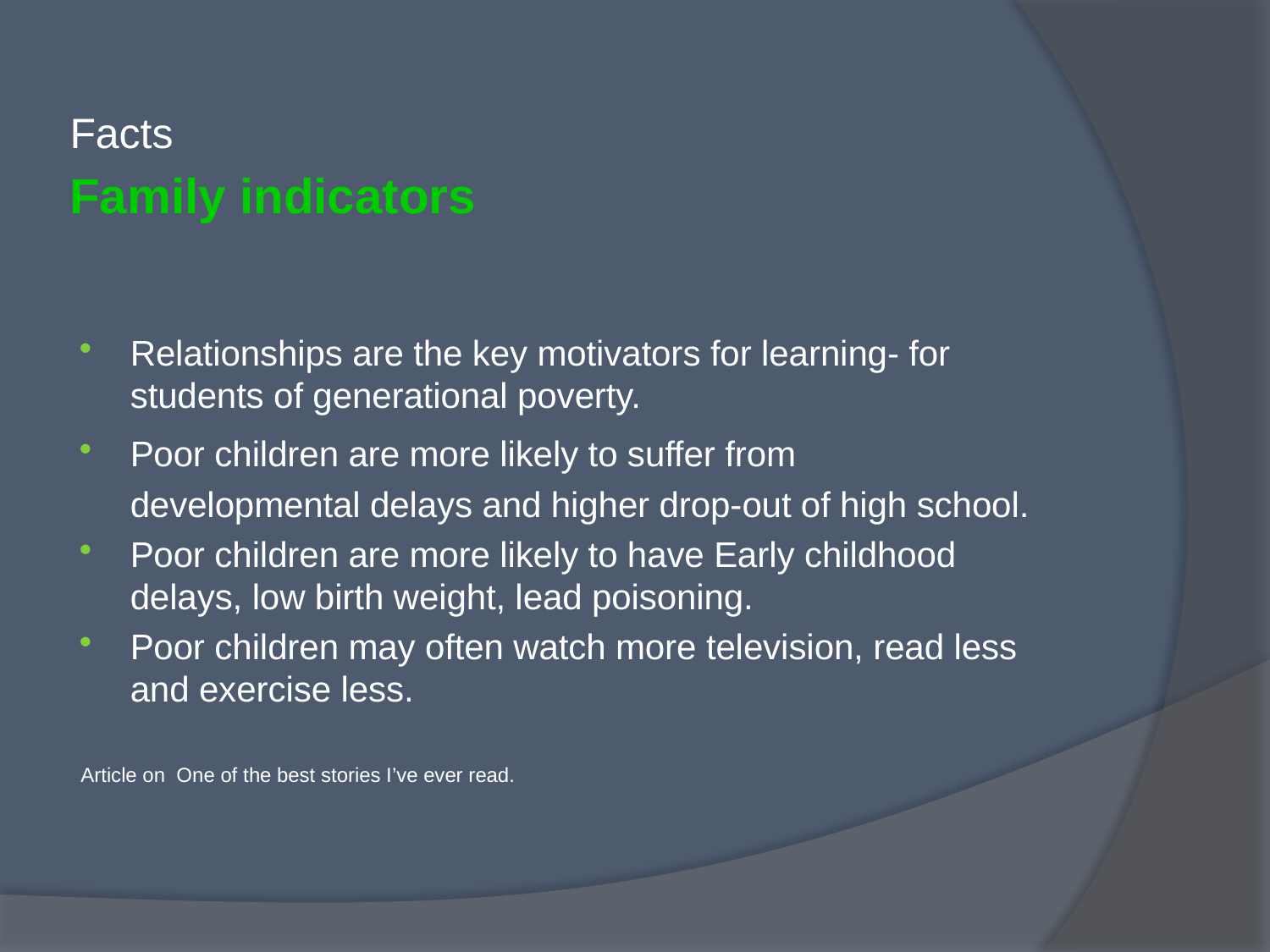

Facts
# Family indicators

Relationships are the key motivators for learning- for students of generational poverty.
Poor children are more likely to suffer from developmental delays and higher drop-out of high school.
Poor children are more likely to have Early childhood delays, low birth weight, lead poisoning.
Poor children may often watch more television, read less and exercise less.

Article on  One of the best stories I’ve ever read.